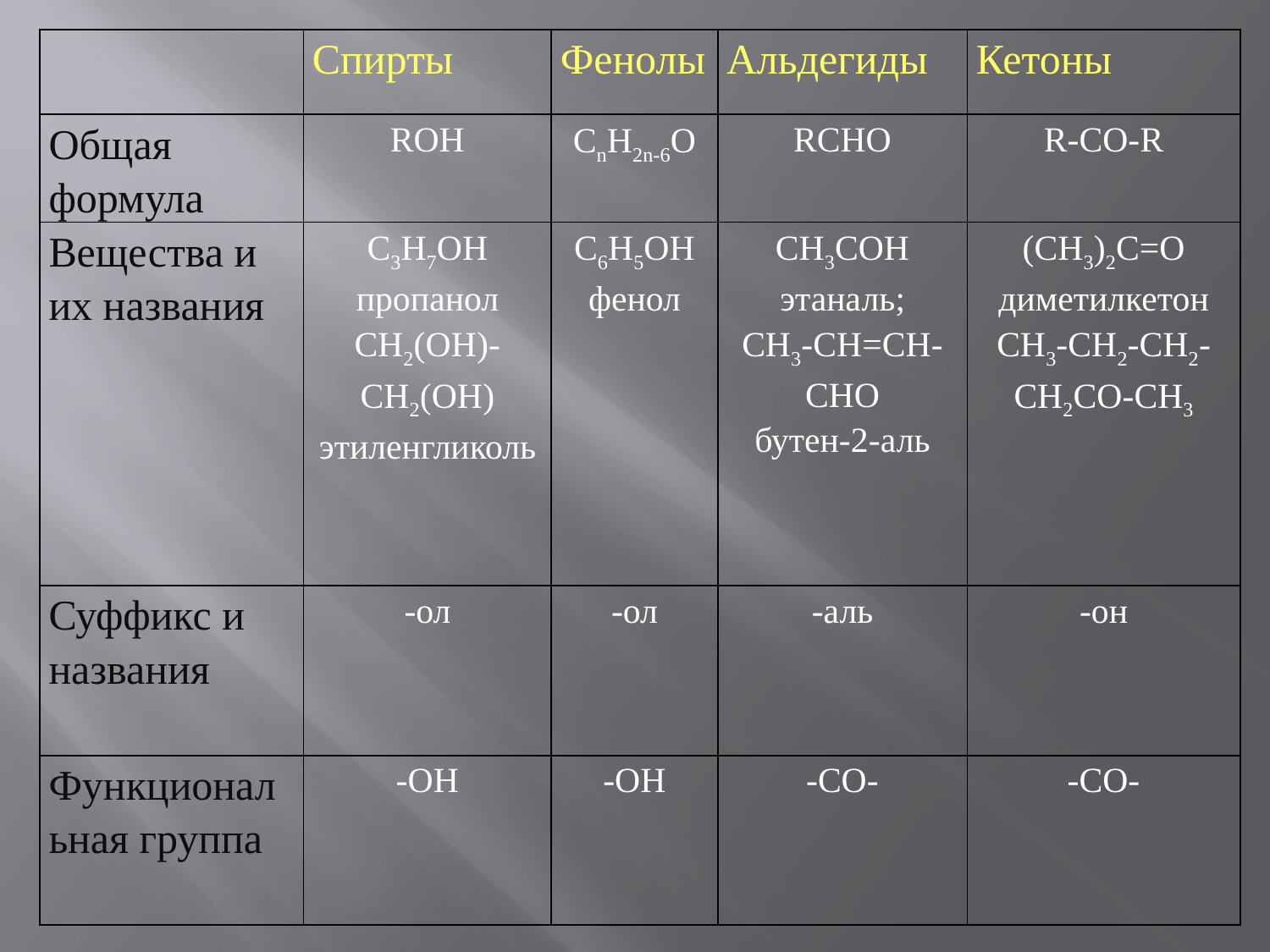

|  | Спирты | Фенолы | Альдегиды | Кетоны |
| --- | --- | --- | --- | --- |
| Общая формула | ROH | CnH2n-6O | RCHO | R-CO-R |
| Вещества и их названия | C3H7OH пропанол CH2(OH)-CH2(OH) этиленгликоль | C6H5OH фенол | CH3COH этаналь; CH3-CH=CH-CHO бутен-2-аль | (CH3)2C=O диметилкетон CH3-CH2-CH2-CH2CO-CH3 |
| Суффикс и названия | -ол | -ол | -аль | -он |
| Функциональная группа | -ОН | -ОН | -СО- | -СО- |